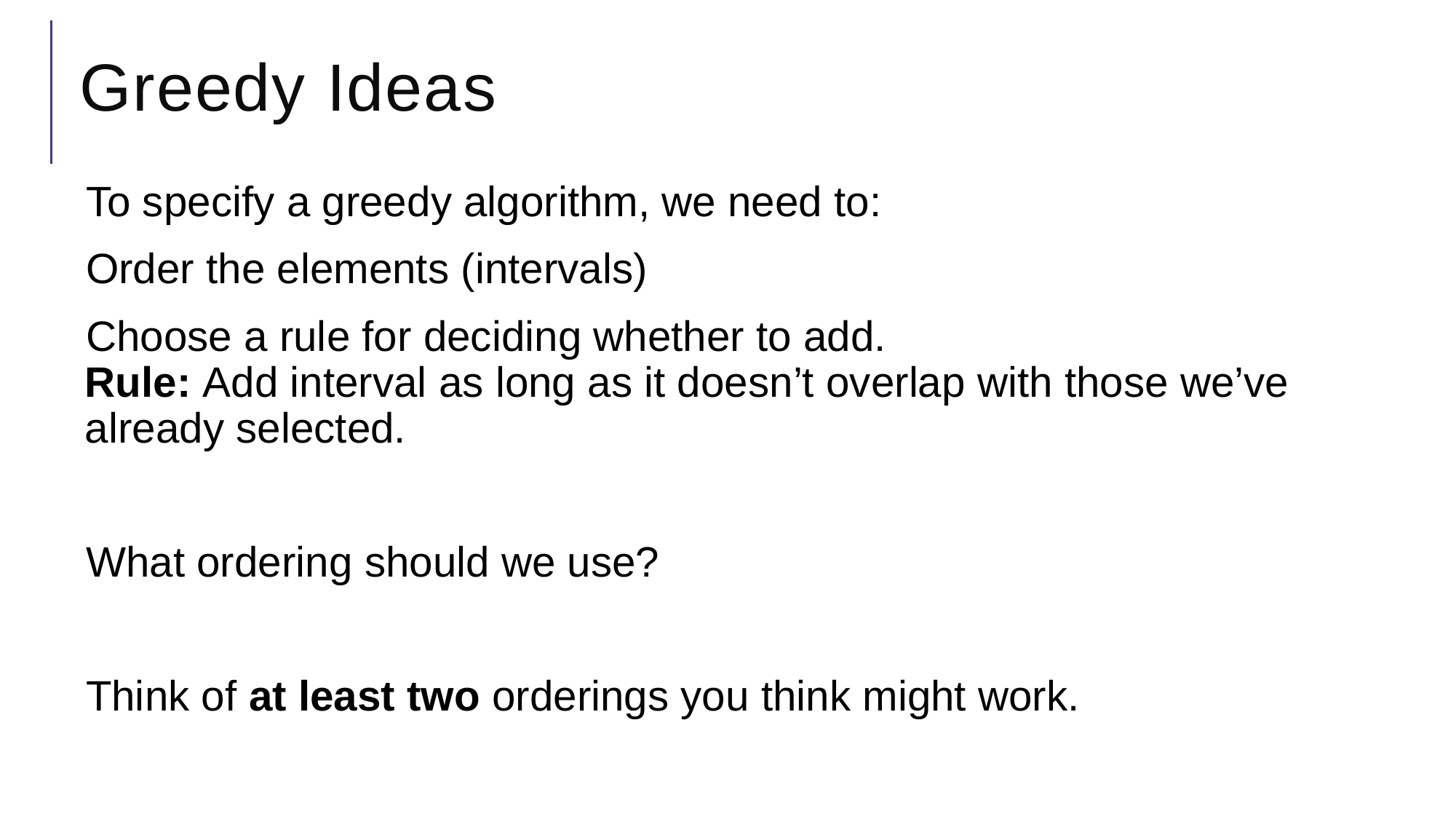

# Greedy Ideas
To specify a greedy algorithm, we need to:
Order the elements (intervals)
Choose a rule for deciding whether to add.
Rule: Add interval as long as it doesn’t overlap with those we’ve already selected.

What ordering should we use?

Think of at least two orderings you think might work.